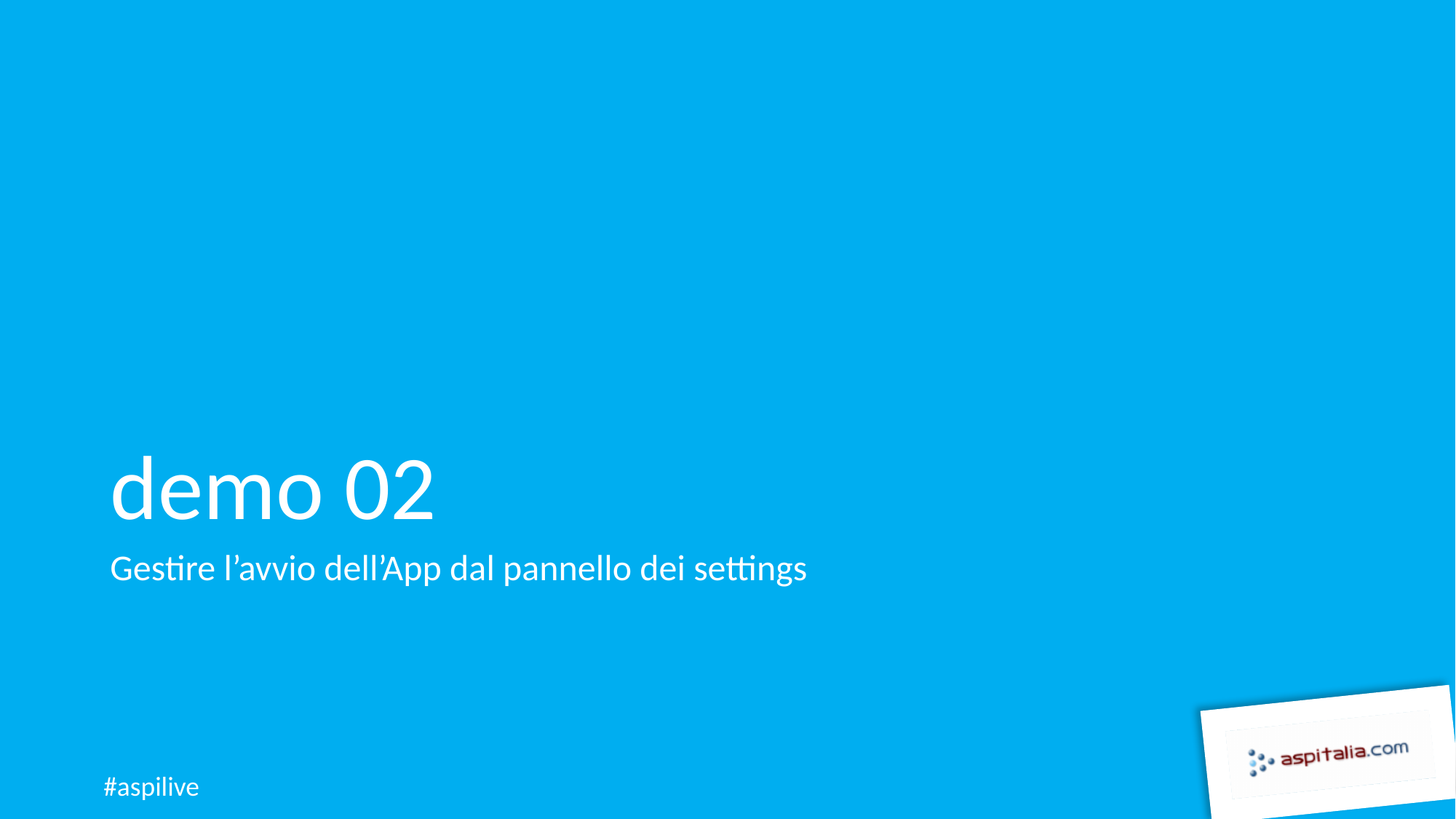

# demo 02
Gestire l’avvio dell’App dal pannello dei settings